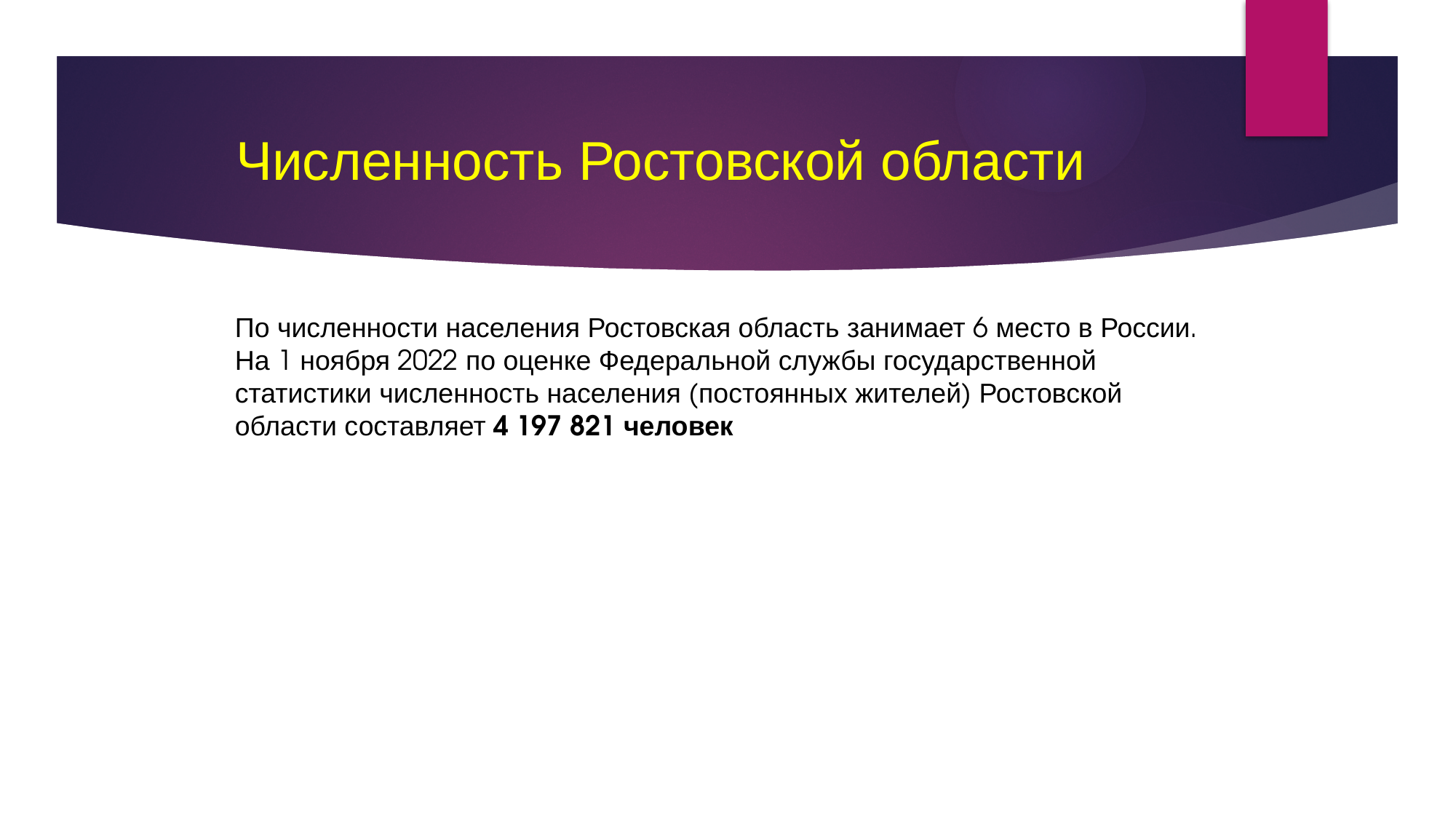

# Численность Ростовской области
По численности населения Ростовская область занимает 6 место в России. На 1 ноября 2022 по оценке Федеральной службы государственной статистики численность населения (постоянных жителей) Ростовской области составляет 4 197 821 человек